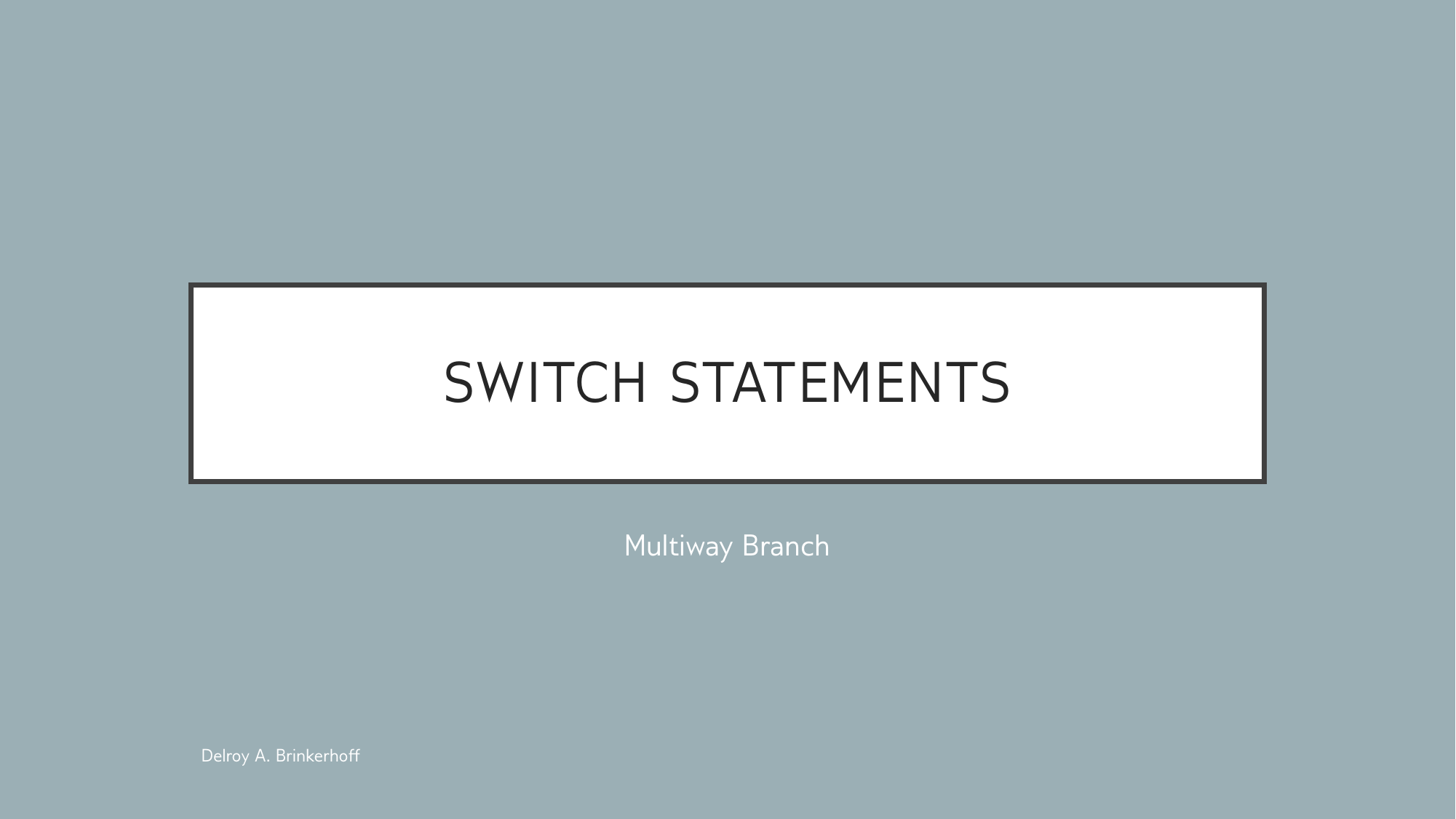

# switch Statements
Multiway Branch
Delroy A. Brinkerhoff